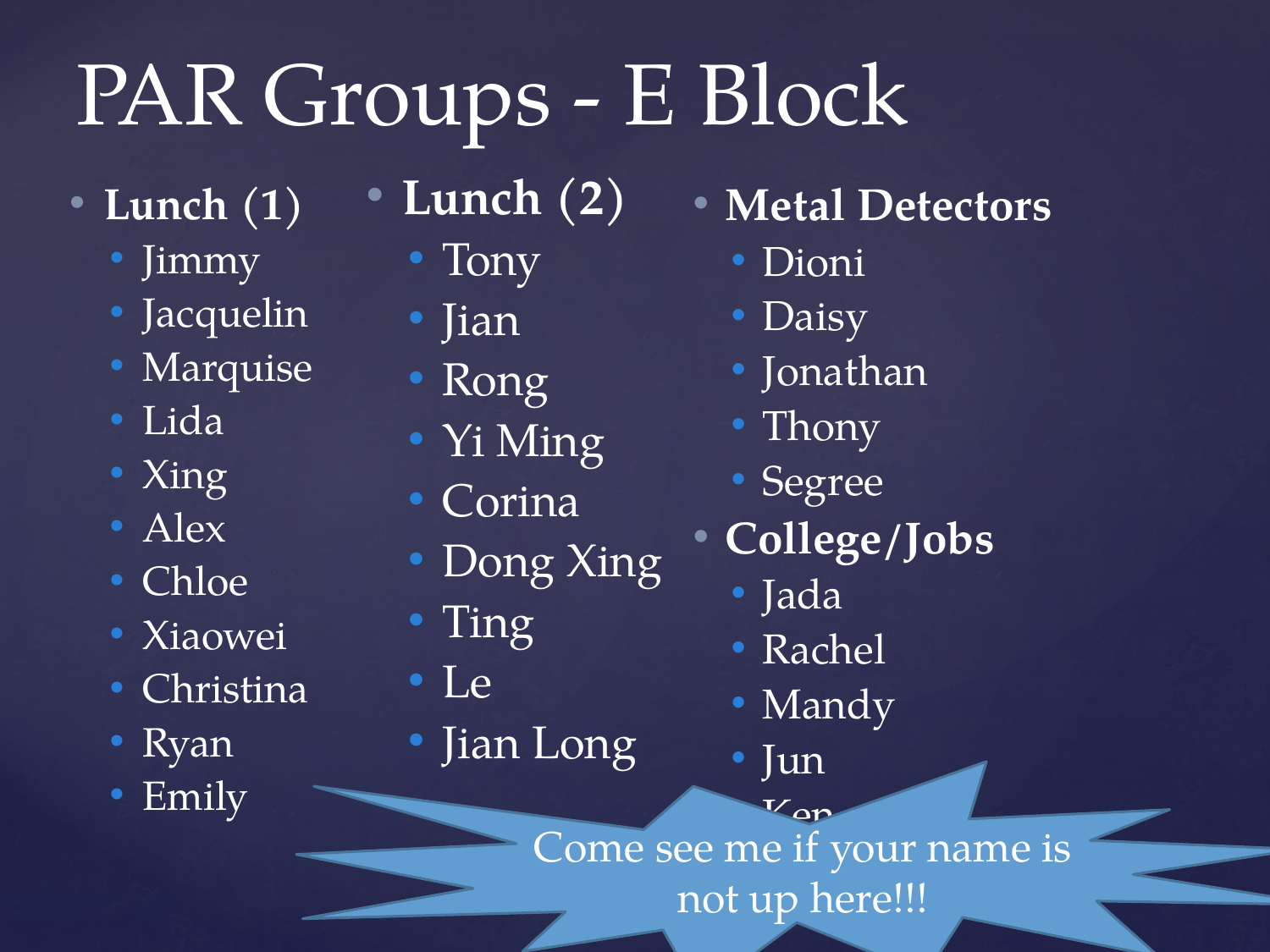

# PAR Groups - E Block
Lunch (2)
Tony
Jian
Rong
Yi Ming
Corina
Dong Xing
Ting
Le
Jian Long
Lunch (1)
Jimmy
Jacquelin
Marquise
Lida
Xing
Alex
Chloe
Xiaowei
Christina
Ryan
Emily
Metal Detectors
Dioni
Daisy
Jonathan
Thony
Segree
College/Jobs
Jada
Rachel
Mandy
Jun
Ken
Come see me if your name is not up here!!!